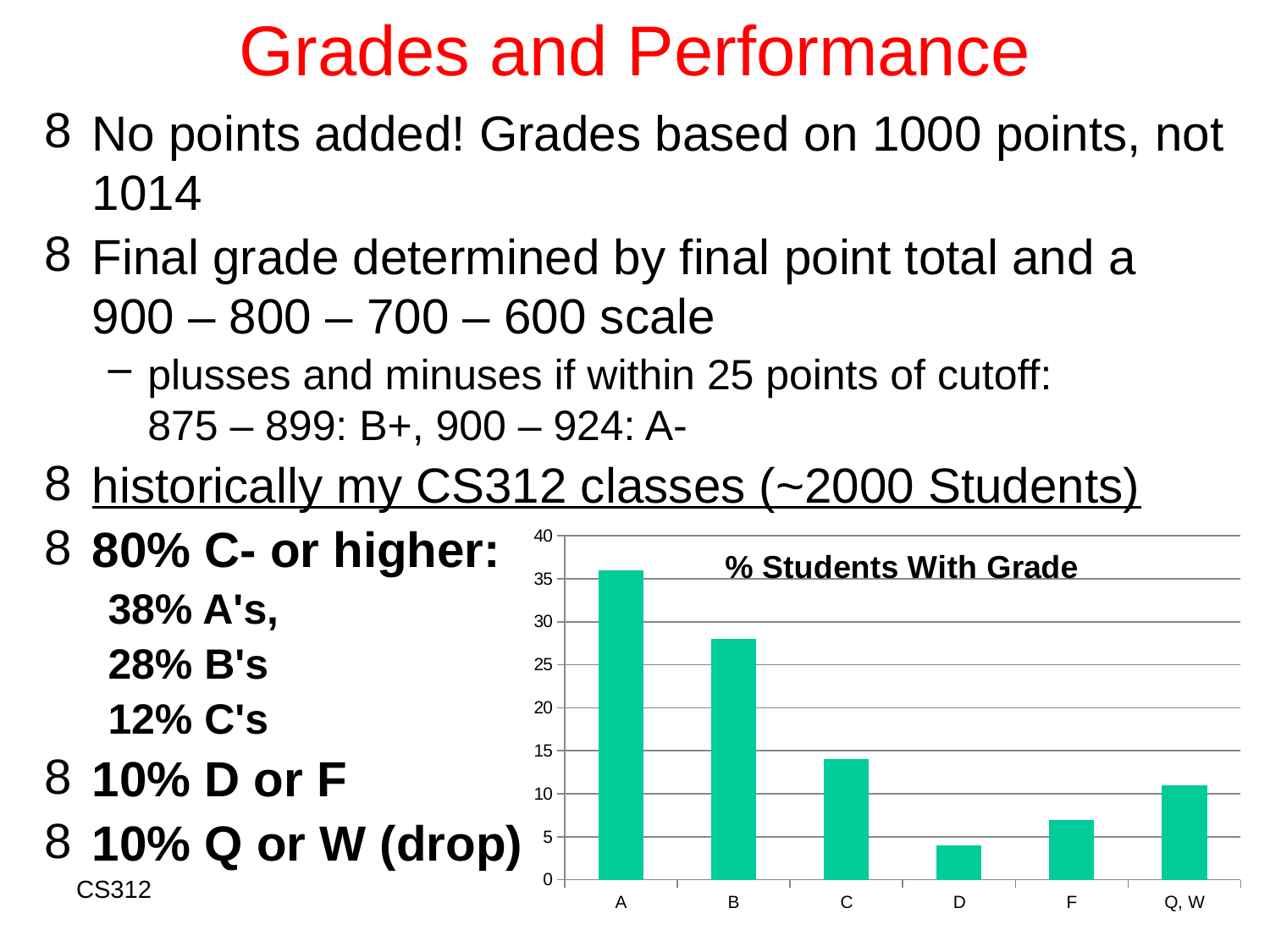

# Grades and Performance
No points added! Grades based on 1000 points, not 1014
Final grade determined by final point total and a 900 – 800 – 700 – 600 scale
plusses and minuses if within 25 points of cutoff:
875 – 899: B+, 900 – 924: A-
historically my CS312 classes (~2000 Students)
80% C- or higher:
38% A's,
28% B's
12% C's
10% D or F
10% Q or W (drop)

### Chart: % Students With Grade

| Category |  |
|---|---|
| A | 36.0 |
| B | 28.0 |
| C | 14.0 |
| D | 4.0 |
| F | 7.0 |
| Q, W | 11.0 |
CS312